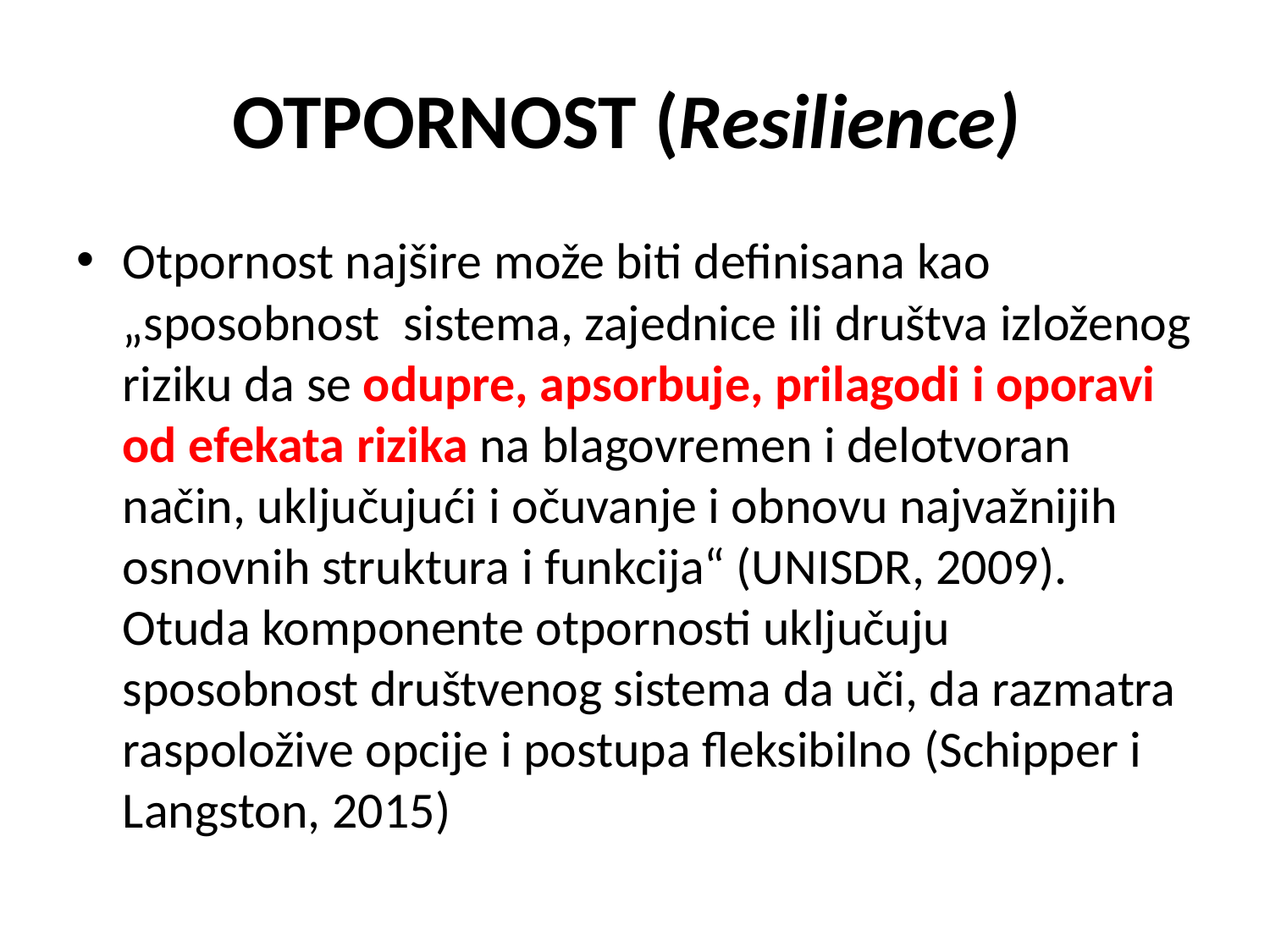

# OTPORNOST (Resilience)
Otpornost najšire može biti definisana kao „sposobnost  sistema, zajednice ili društva izloženog riziku da se odupre, apsorbuje, prilagodi i oporavi od efekata rizika na blagovremen i delotvoran način, uključujući i očuvanje i obnovu najvažnijih osnovnih struktura i funkcija“ (UNISDR, 2009). Otuda komponente otpornosti uključuju sposobnost društvenog sistema da uči, da razmatra raspoložive opcije i postupa fleksibilno (Schipper i Langston, 2015)